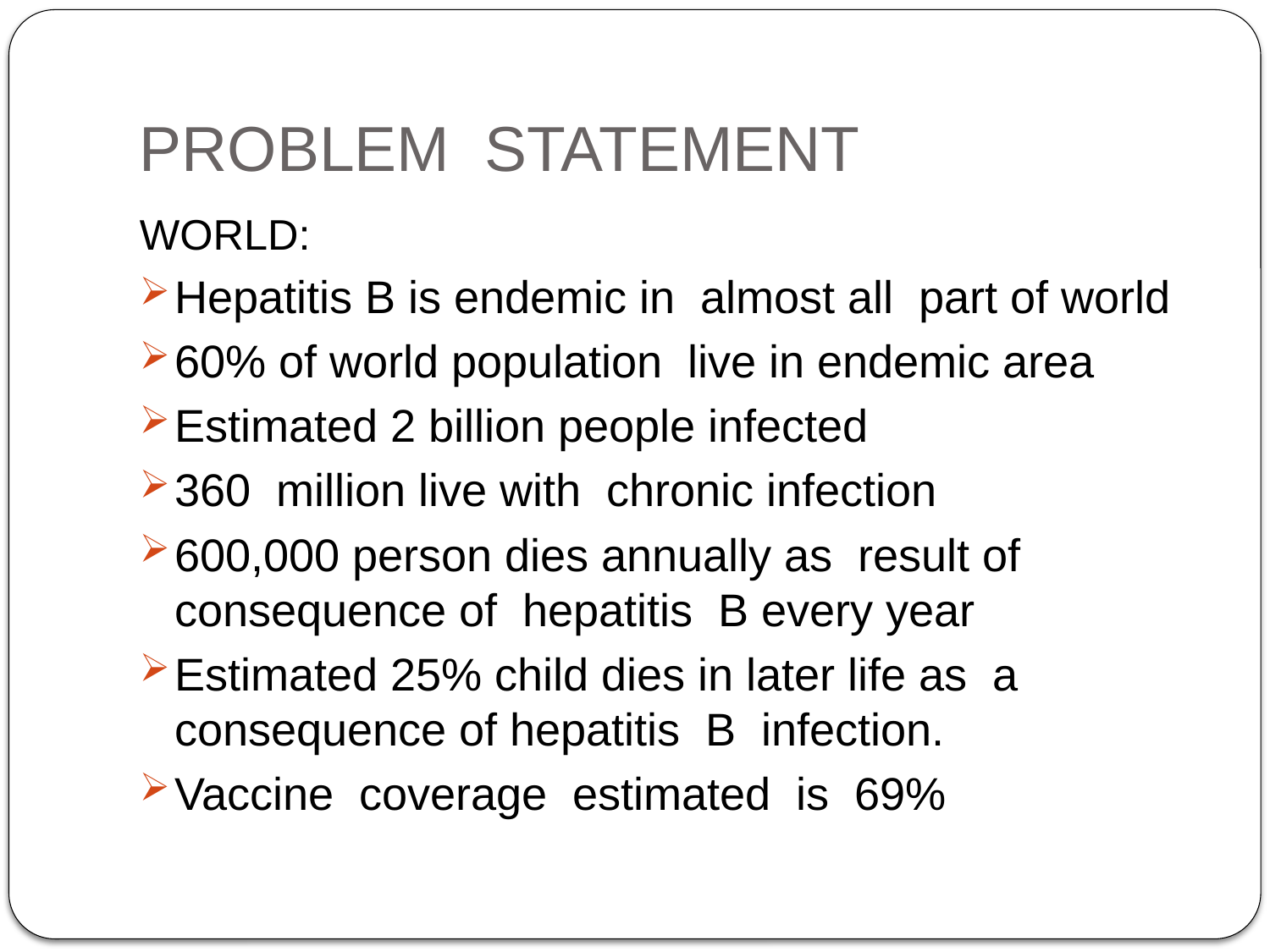

# PROBLEM  STATEMENT
WORLD:
Hepatitis B is endemic in  almost all  part of world
60% of world population  live in endemic area
Estimated 2 billion people infected
360  million live with  chronic infection
600,000 person dies annually as  result of consequence of  hepatitis  B every year
Estimated 25% child dies in later life as  a consequence of hepatitis  B  infection.
Vaccine  coverage  estimated  is  69%